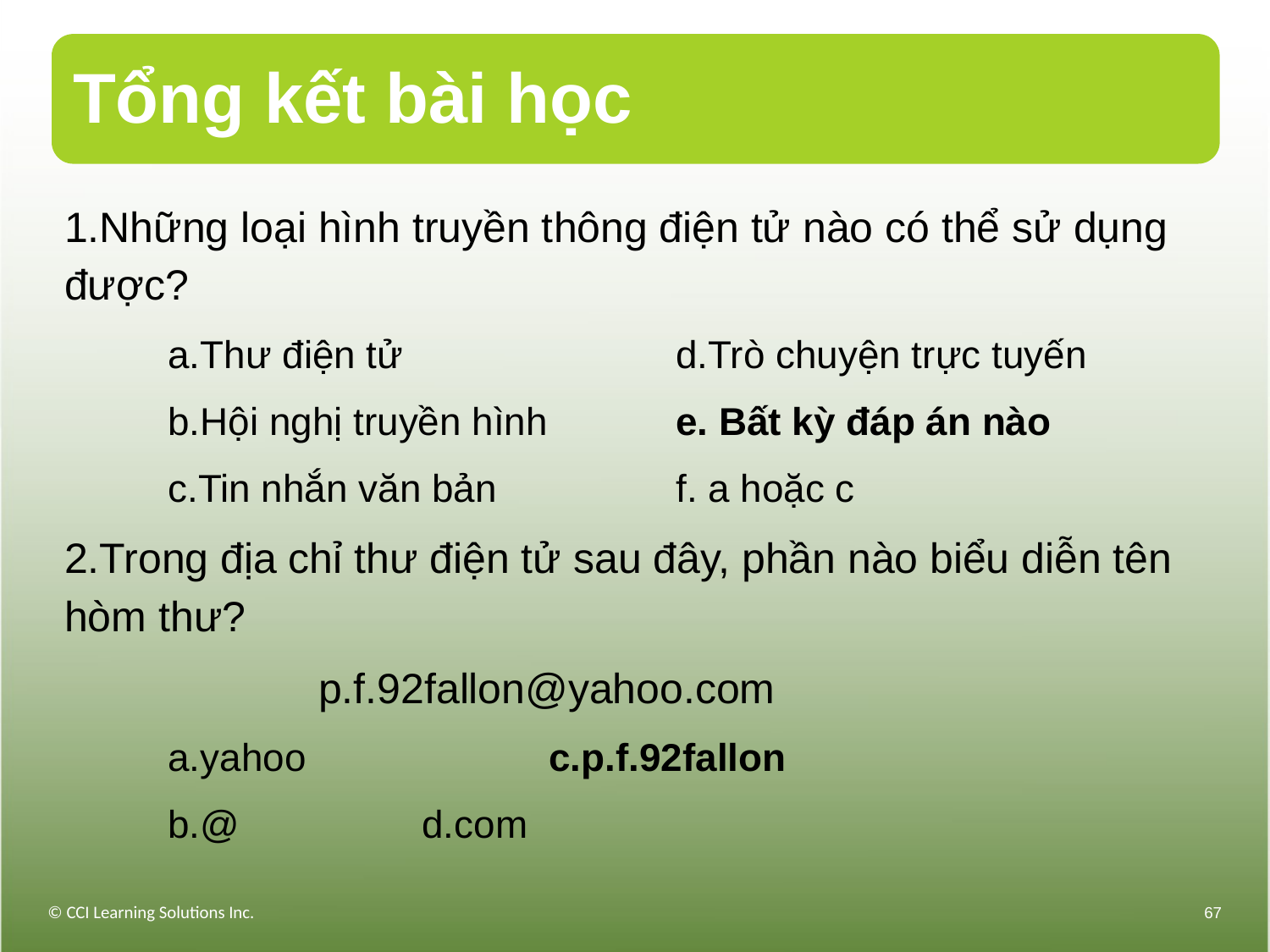

# Tổng kết bài học
1.Những loại hình truyền thông điện tử nào có thể sử dụng được?
a.Thư điện tử			d.Trò chuyện trực tuyến
b.Hội nghị truyền hình		e. Bất kỳ đáp án nào
c.Tin nhắn văn bản		f. a hoặc c
2.Trong địa chỉ thư điện tử sau đây, phần nào biểu diễn tên hòm thư?
		p.f.92fallon@yahoo.com
a.yahoo		c.p.f.92fallon
b.@		d.com

© CCI Learning Solutions Inc.
67